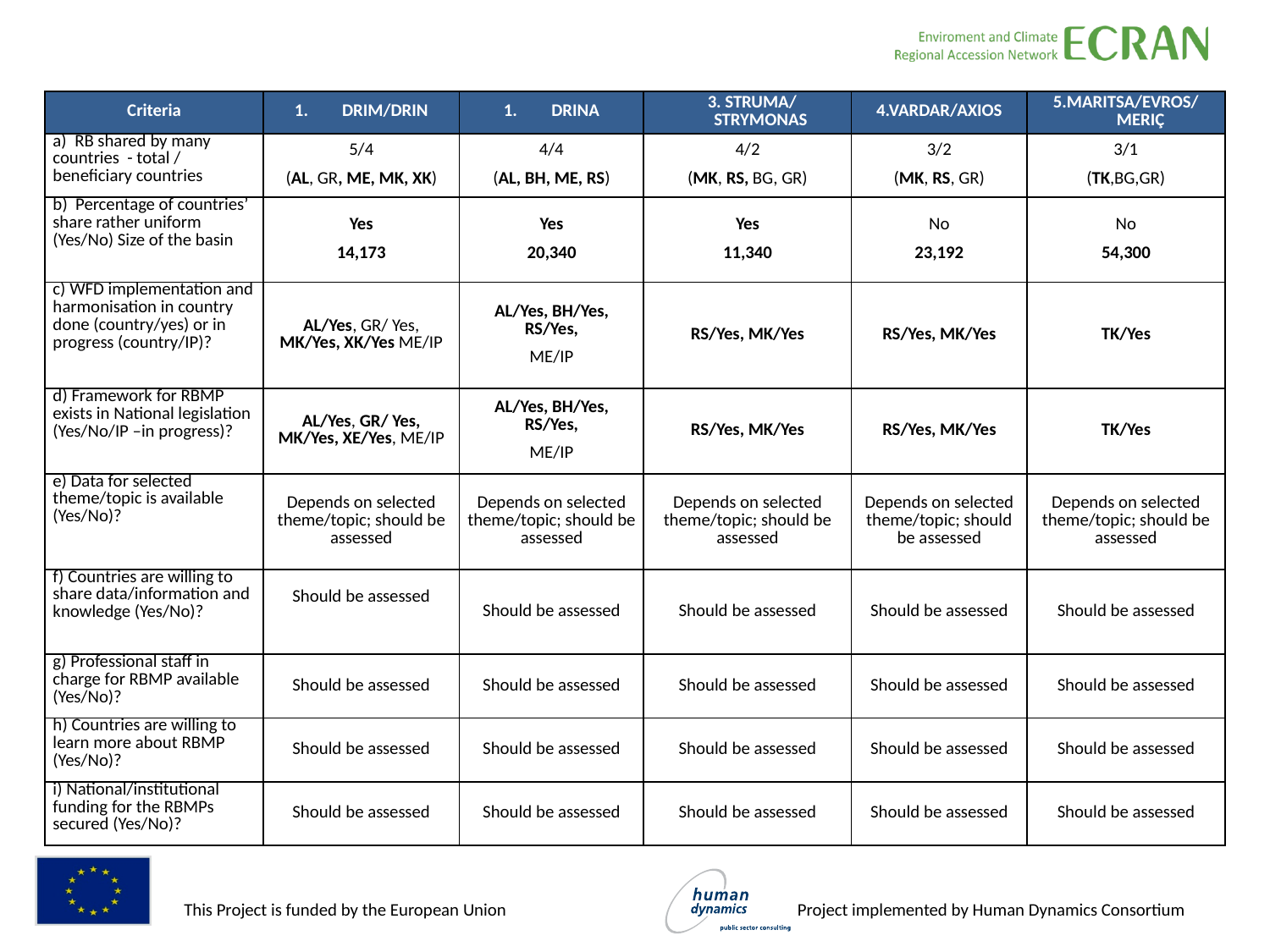

| Criteria | Drim/Drin | Drina | 3. STRUMA/ STRYMONAS | 4.Vardar/Axios | 5.MARITSA/EVROS/MERIÇ |
| --- | --- | --- | --- | --- | --- |
| a) RB shared by many countries - total / beneficiary countries | 5/4 (AL, GR, ME, MK, XK) | 4/4 (AL, BH, ME, RS) | 4/2 (MK, RS, BG, GR) | 3/2 (MK, RS, GR) | 3/1 (TK,BG,GR) |
| b) Percentage of countries’ share rather uniform (Yes/No) Size of the basin | Yes 14,173 | Yes 20,340 | Yes 11,340 | No 23,192 | No 54,300 |
| c) WFD implementation and harmonisation in country done (country/yes) or in progress (country/IP)? | AL/Yes, GR/ Yes, MK/Yes, XK/Yes ME/IP | AL/Yes, BH/Yes, RS/Yes, ME/IP | RS/Yes, MK/Yes | RS/Yes, MK/Yes | TK/Yes |
| d) Framework for RBMP exists in National legislation (Yes/No/IP –in progress)? | AL/Yes, GR/ Yes, MK/Yes, XE/Yes, ME/IP | AL/Yes, BH/Yes, RS/Yes, ME/IP | RS/Yes, MK/Yes | RS/Yes, MK/Yes | TK/Yes |
| e) Data for selected theme/topic is available (Yes/No)? | Depends on selected theme/topic; should be assessed | Depends on selected theme/topic; should be assessed | Depends on selected theme/topic; should be assessed | Depends on selected theme/topic; should be assessed | Depends on selected theme/topic; should be assessed |
| f) Countries are willing to share data/information and knowledge (Yes/No)? | Should be assessed | Should be assessed | Should be assessed | Should be assessed | Should be assessed |
| g) Professional staff in charge for RBMP available (Yes/No)? | Should be assessed | Should be assessed | Should be assessed | Should be assessed | Should be assessed |
| h) Countries are willing to learn more about RBMP (Yes/No)? | Should be assessed | Should be assessed | Should be assessed | Should be assessed | Should be assessed |
| i) National/institutional funding for the RBMPs secured (Yes/No)? | Should be assessed | Should be assessed | Should be assessed | Should be assessed | Should be assessed |